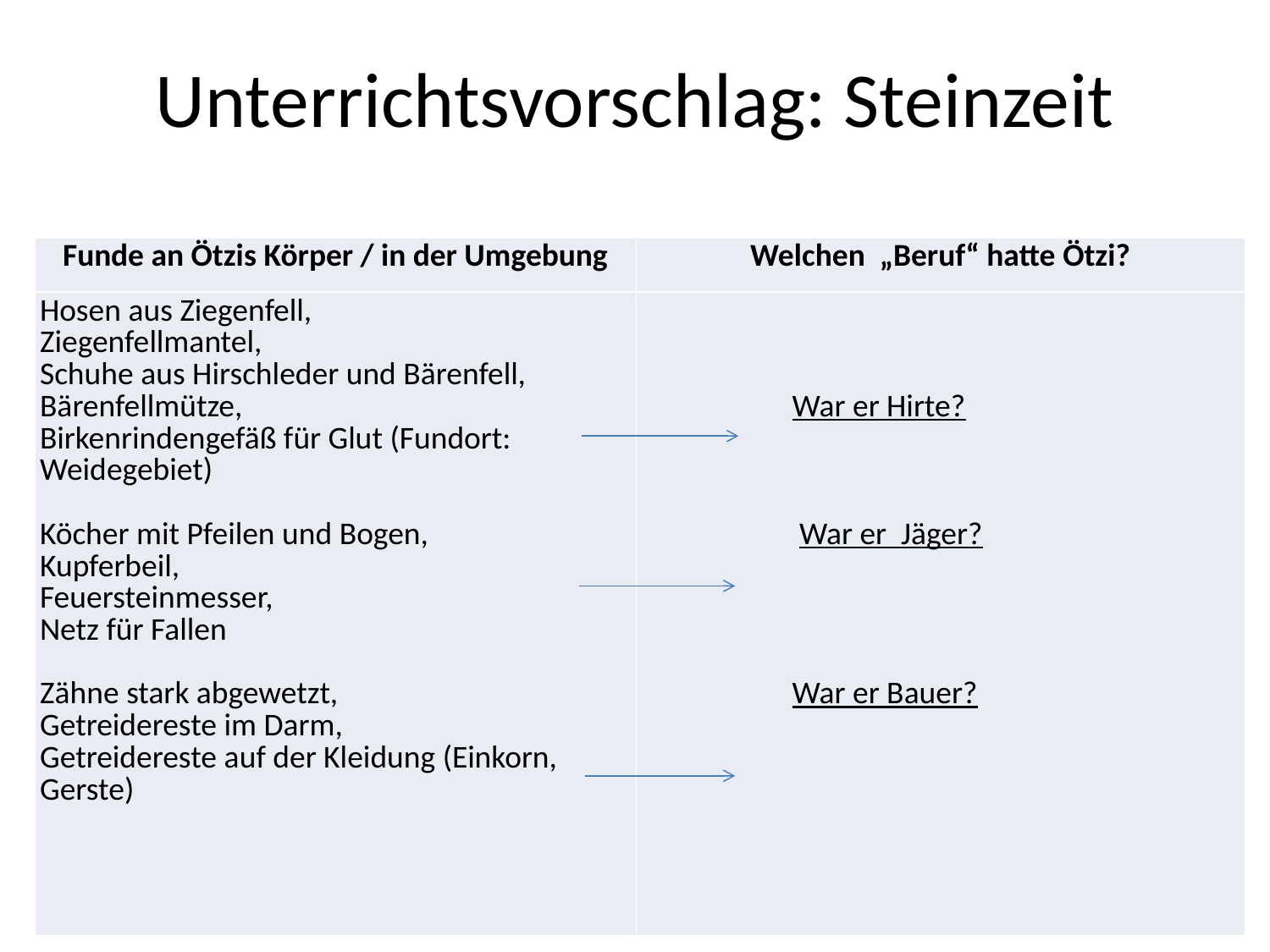

# Unterrichtsvorschlag: Steinzeit
| Funde an Ötzis Körper / in der Umgebung | Welchen „Beruf“ hatte Ötzi? |
| --- | --- |
| Hosen aus Ziegenfell, Ziegenfellmantel, Schuhe aus Hirschleder und Bärenfell, Bärenfellmütze, Birkenrindengefäß für Glut (Fundort: Weidegebiet)   Köcher mit Pfeilen und Bogen, Kupferbeil, Feuersteinmesser, Netz für Fallen   Zähne stark abgewetzt, Getreidereste im Darm, Getreidereste auf der Kleidung (Einkorn, Gerste) | War er Hirte?       War er Jäger?         War er Bauer? |